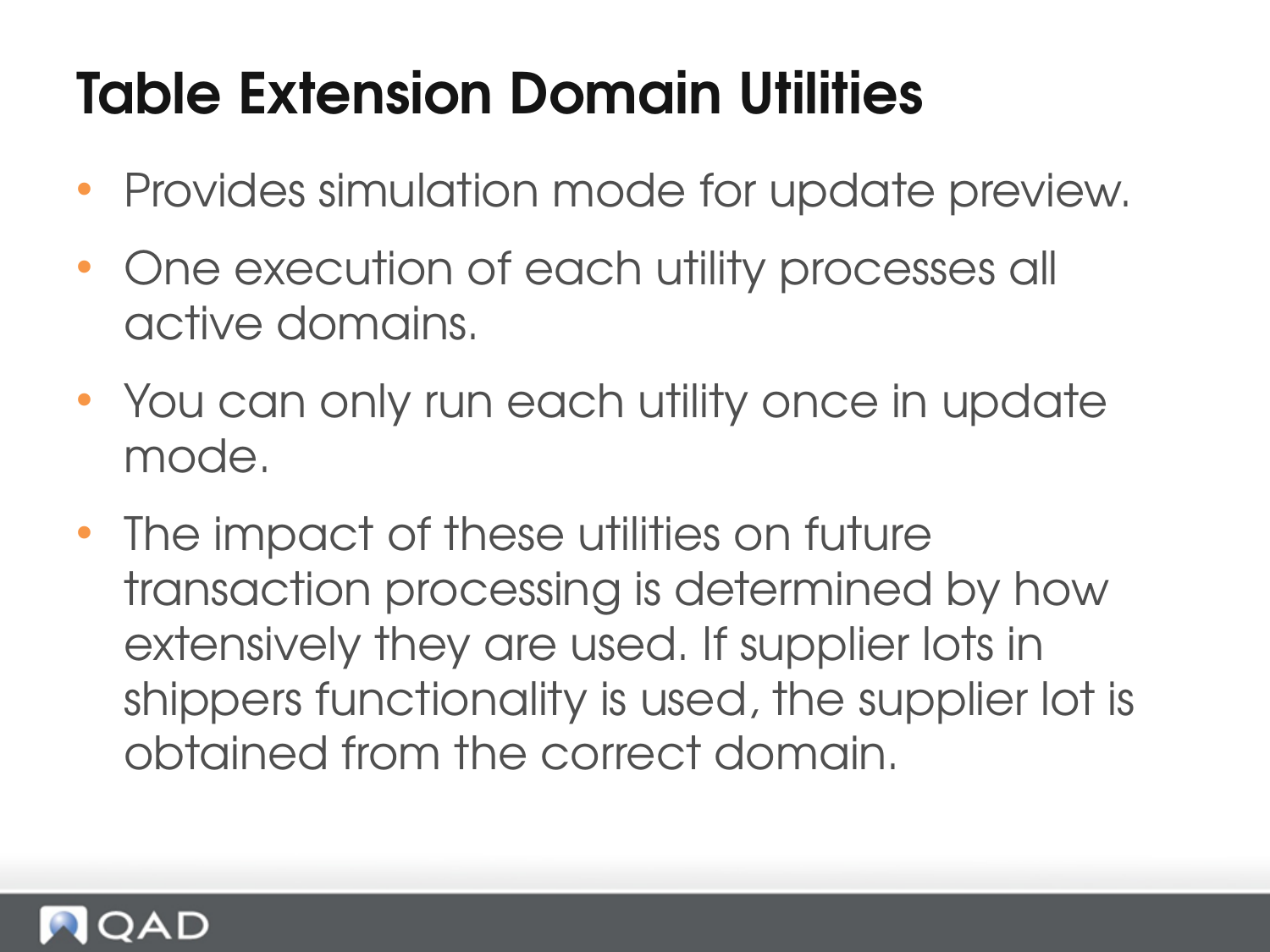

# Table Extension Domain Utilities
Provides simulation mode for update preview.
One execution of each utility processes all active domains.
You can only run each utility once in update mode.
The impact of these utilities on future transaction processing is determined by how extensively they are used. If supplier lots in shippers functionality is used, the supplier lot is obtained from the correct domain.